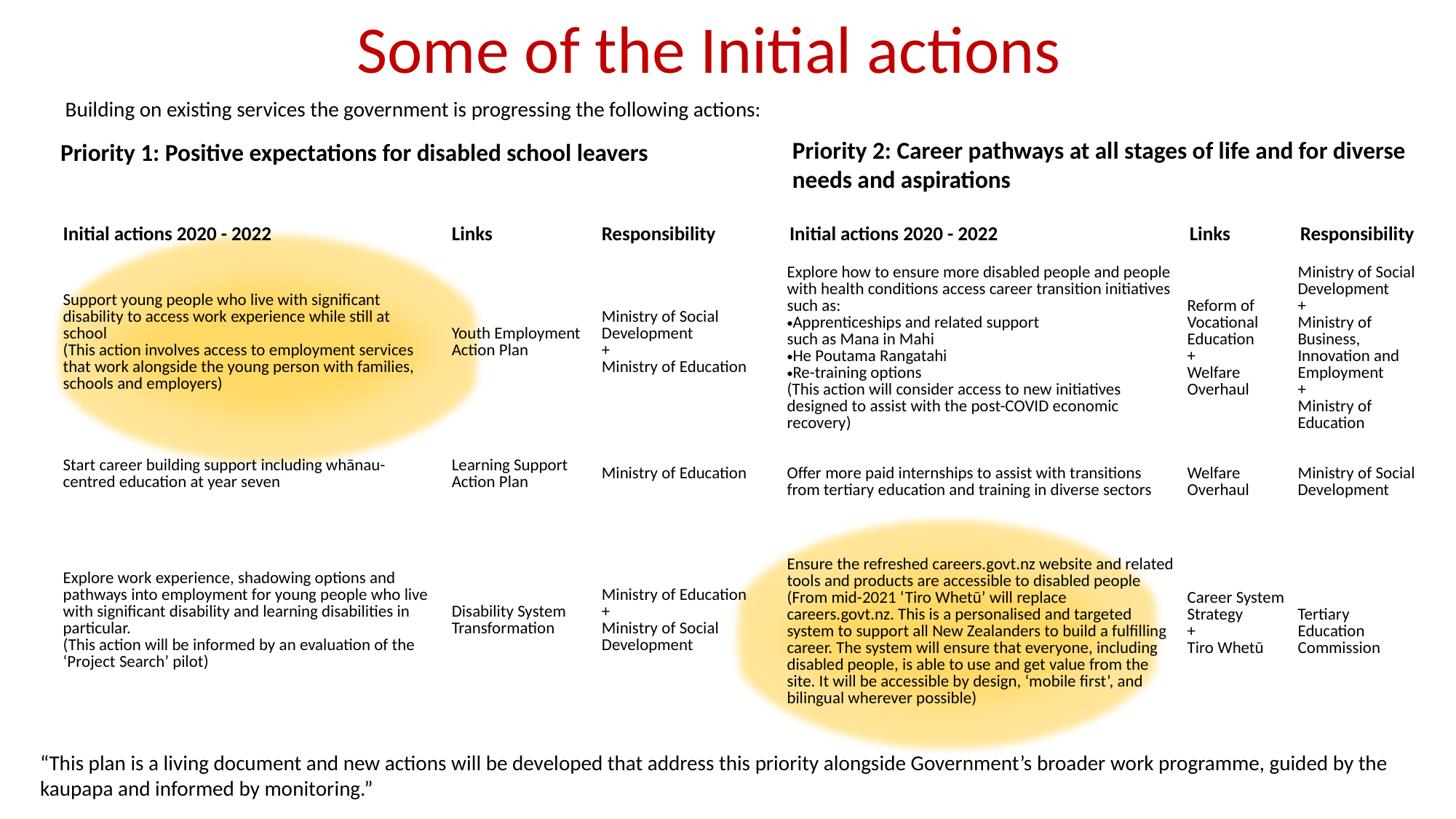

Some of the Initial actions
Building on existing services the government is progressing the following actions:
Priority 2: Career pathways at all stages of life and for diverse needs and aspirations
Priority 1: Positive expectations for disabled school leavers
| Initial actions 2020 - 2022 | Links | Responsibility |
| --- | --- | --- |
| Support young people who live with significant disability to access work experience while still at school (This action involves access to employment services that work alongside the young person with families, schools and employers) | Youth Employment Action Plan | Ministry of Social Development + Ministry of Education |
| Start career building support including whānau-centred education at year seven | Learning Support Action Plan | Ministry of Education |
| Explore work experience, shadowing options and pathways into employment for young people who live with significant disability and learning disabilities in particular. (This action will be informed by an evaluation of the ‘Project Search’ pilot) | Disability System Transformation | Ministry of Education + Ministry of Social Development |
| Initial actions 2020 - 2022 | Links | Responsibility |
| --- | --- | --- |
| Explore how to ensure more disabled people and people with health conditions access career transition initiatives such as: Apprenticeships and related support such as Mana in Mahi He Poutama Rangatahi Re-training options (This action will consider access to new initiatives designed to assist with the post-COVID economic recovery) | Reform of Vocational Education + Welfare Overhaul | Ministry of Social Development + Ministry of Business, Innovation and Employment + Ministry of Education |
| Offer more paid internships to assist with transitions from tertiary education and training in diverse sectors | Welfare Overhaul | Ministry of Social Development |
| Ensure the refreshed careers.govt.nz website and related tools and products are accessible to disabled people (From mid-2021 ‘Tiro Whetū’ will replace careers.govt.nz. This is a personalised and targeted system to support all New Zealanders to build a fulfilling career. The system will ensure that everyone, including disabled people, is able to use and get value from the site. It will be accessible by design, ‘mobile first’, and bilingual wherever possible) | Career System Strategy + Tiro Whetū | Tertiary Education Commission |

“This plan is a living document and new actions will be developed that address this priority alongside Government’s broader work programme, guided by the kaupapa and informed by monitoring.”